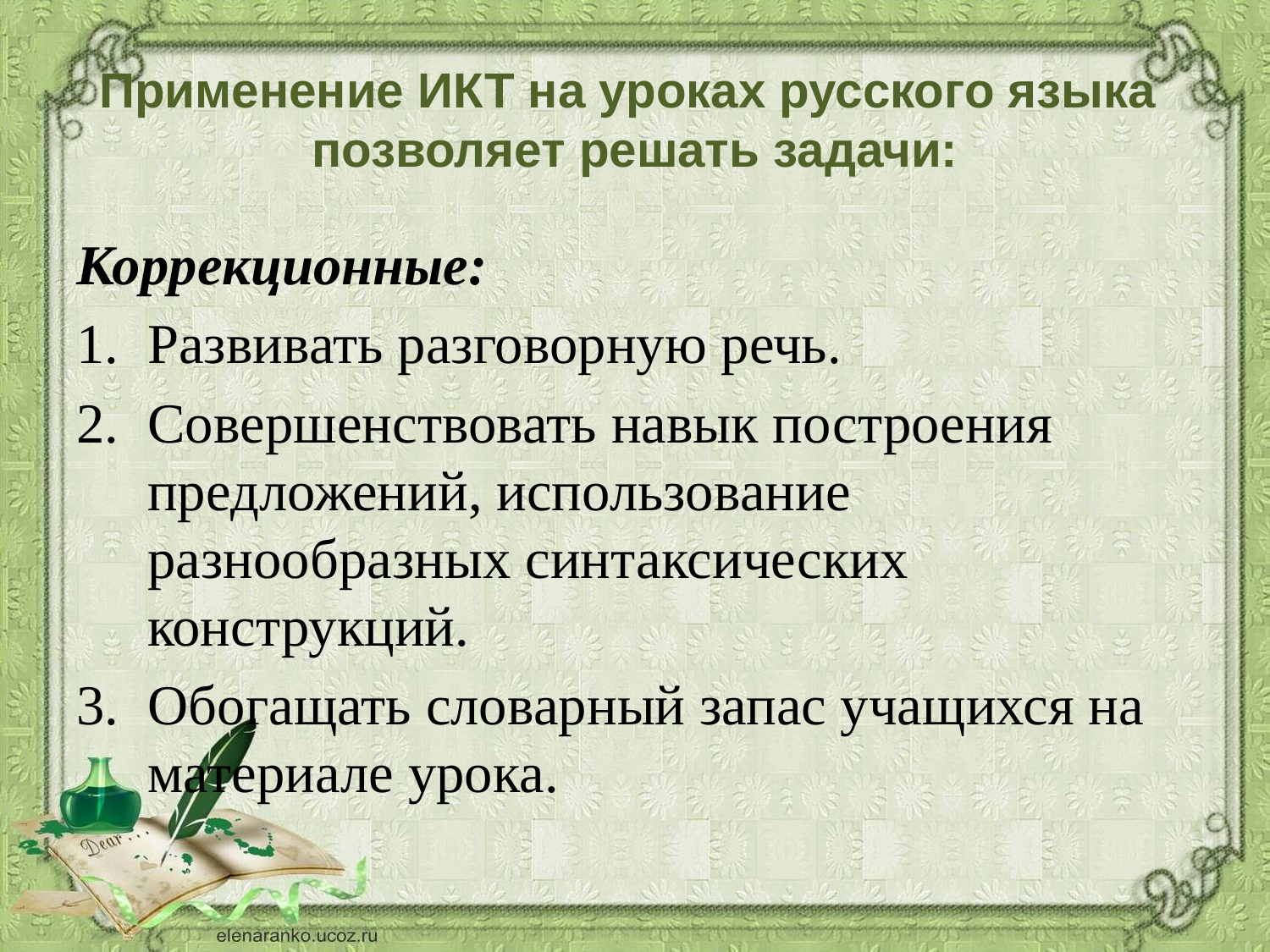

# Применение ИКТ на уроках русского языка  позволяет решать задачи:
Коррекционные:
Развивать разговорную речь.
Совершенствовать навык построения предложений, использование разнообразных синтаксических конструкций.
Обогащать словарный запас учащихся на материале урока.